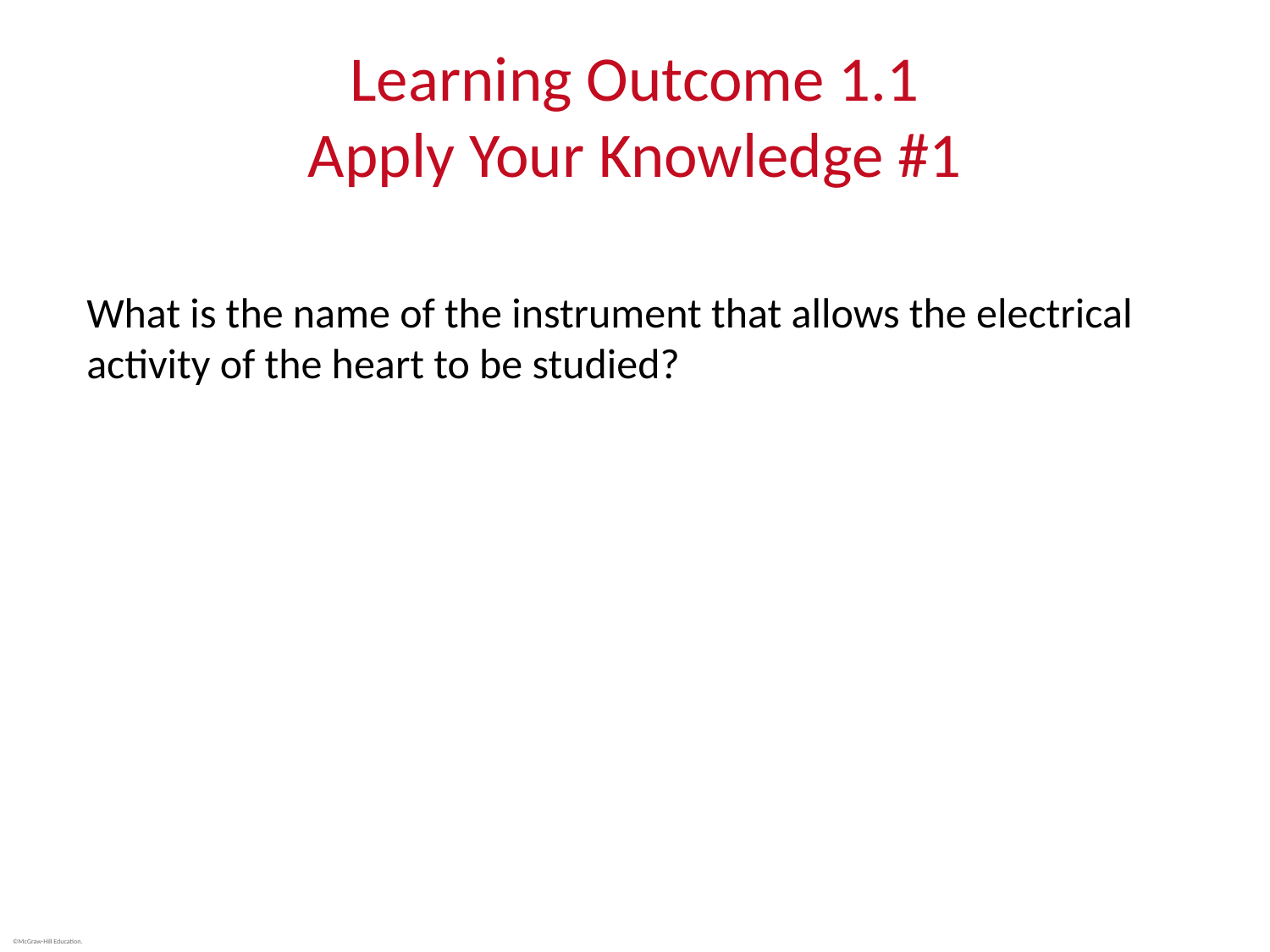

# Learning Outcome 1.1 Apply Your Knowledge #1
What is the name of the instrument that allows the electrical activity of the heart to be studied?